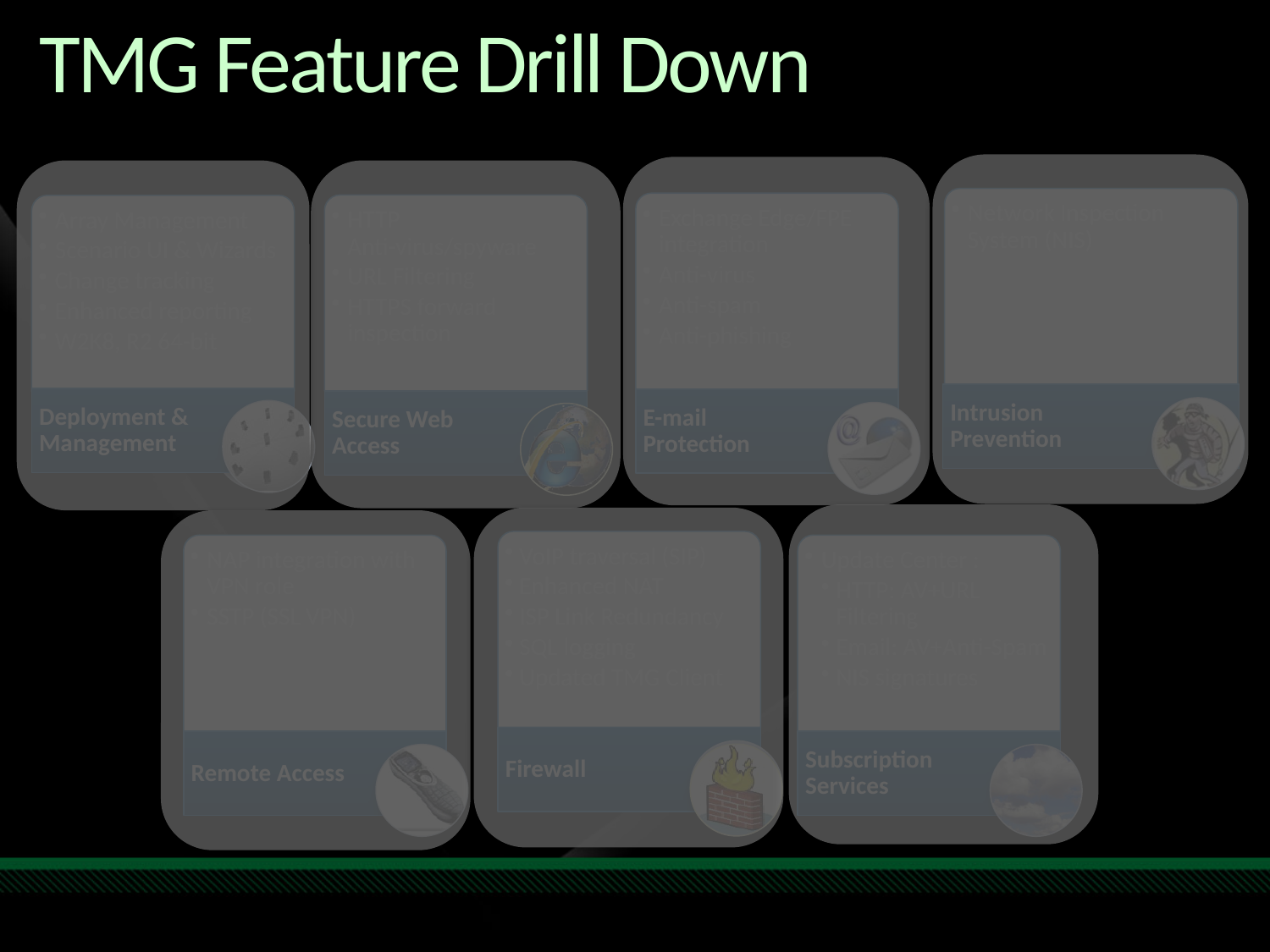

# TMG Feature Drill Down
HTTP Anti-virus/spyware
URL Filtering
HTTPS forward inspection
Secure Web Access
 VoIP traversal (SIP)
 Enhanced NAT
 ISP Link Redundancy
 SQL logging
 Updated TMG Client
Firewall
Exchange Edge/FPE integration
Anti-virus
Anti-spam
Anti-phishing
E-mail Protection
Network Inspection System (NIS)
Intrusion Prevention
NAP integration with VPN role
SSTP (SSL VPN)

Remote Access
Array Management
Scenario UI & Wizards
Change tracking
Enhanced reporting
W2K8, R2 64-bit
Deployment & Management
Update Center :
HTTP: AV+URL Filtering
Email: AV+Anti-Spam
NIS signatures
Subscription Services

13